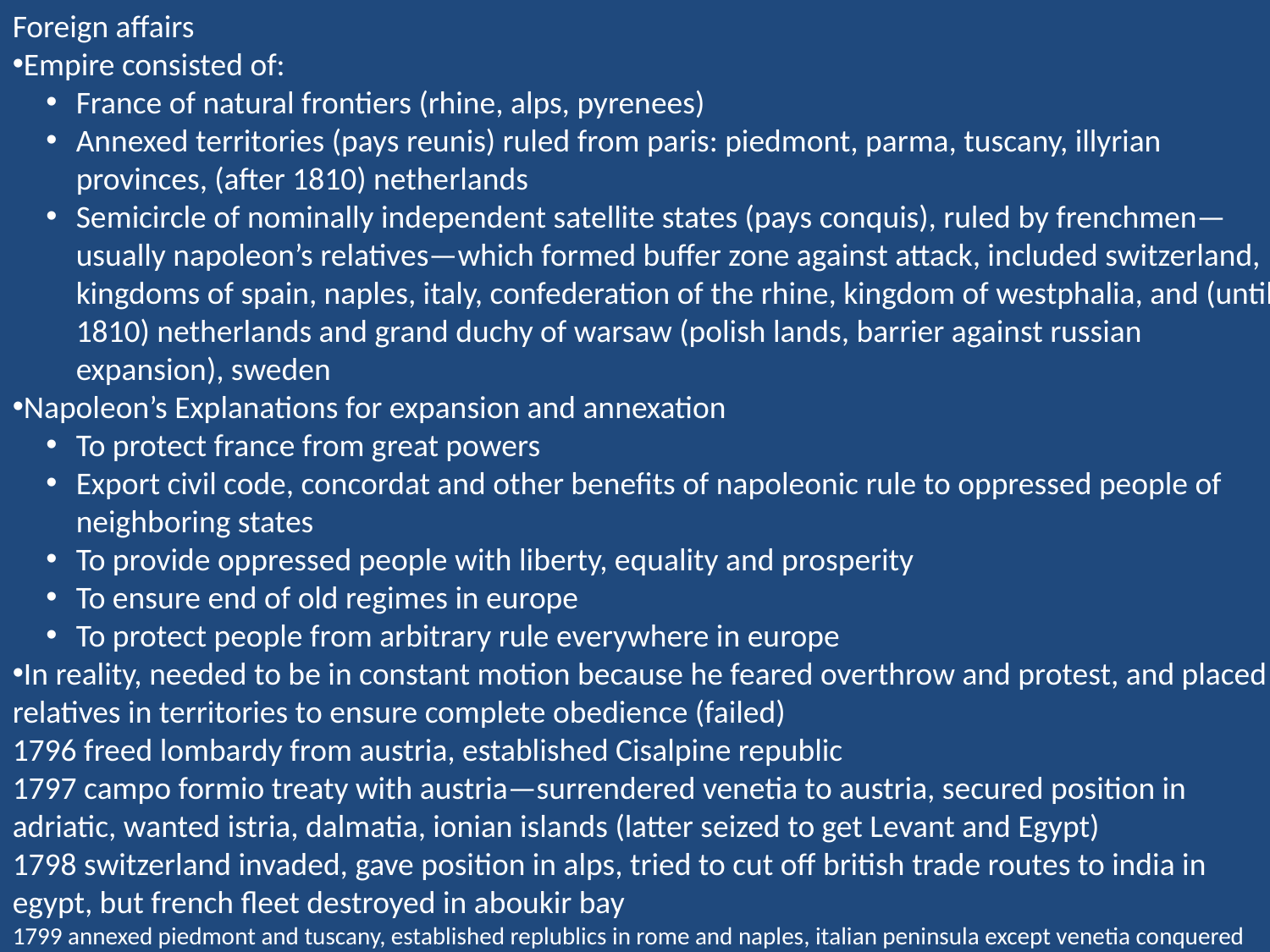

Foreign affairs
Empire consisted of:
France of natural frontiers (rhine, alps, pyrenees)
Annexed territories (pays reunis) ruled from paris: piedmont, parma, tuscany, illyrian provinces, (after 1810) netherlands
Semicircle of nominally independent satellite states (pays conquis), ruled by frenchmen—usually napoleon’s relatives—which formed buffer zone against attack, included switzerland, kingdoms of spain, naples, italy, confederation of the rhine, kingdom of westphalia, and (until 1810) netherlands and grand duchy of warsaw (polish lands, barrier against russian expansion), sweden
Napoleon’s Explanations for expansion and annexation
To protect france from great powers
Export civil code, concordat and other benefits of napoleonic rule to oppressed people of neighboring states
To provide oppressed people with liberty, equality and prosperity
To ensure end of old regimes in europe
To protect people from arbitrary rule everywhere in europe
In reality, needed to be in constant motion because he feared overthrow and protest, and placed relatives in territories to ensure complete obedience (failed)
1796 freed lombardy from austria, established Cisalpine republic
1797 campo formio treaty with austria—surrendered venetia to austria, secured position in adriatic, wanted istria, dalmatia, ionian islands (latter seized to get Levant and Egypt)
1798 switzerland invaded, gave position in alps, tried to cut off british trade routes to india in egypt, but french fleet destroyed in aboukir bay
1799 annexed piedmont and tuscany, established replublics in rome and naples, italian peninsula except venetia conquered